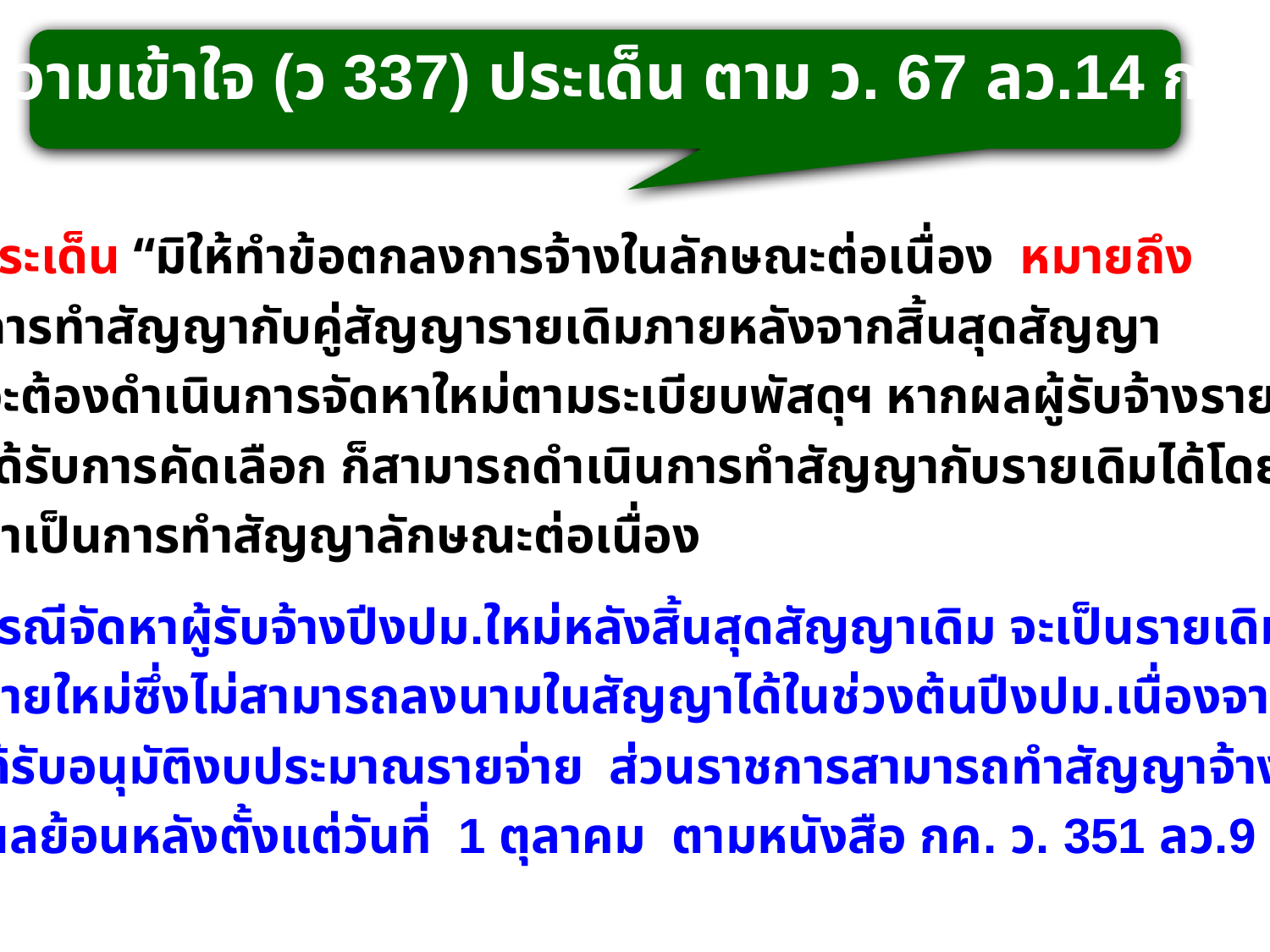

ซ้อมความเข้าใจ (ว 337) ประเด็น ตาม ว. 67 ลว.14 กค. 53
2. ประเด็น “มิให้ทำข้อตกลงการจ้างในลักษณะต่อเนื่อง  หมายถึง
     การทำสัญญากับคู่สัญญารายเดิมภายหลังจากสิ้นสุดสัญญา
     จะต้องดำเนินการจัดหาใหม่ตามระเบียบพัสดุฯ หากผลผู้รับจ้างรายเดิม
     ได้รับการคัดเลือก ก็สามารถดำเนินการทำสัญญากับรายเดิมได้โดยไม่ถือ
     ว่าเป็นการทำสัญญาลักษณะต่อเนื่อง
3. กรณีจัดหาผู้รับจ้างปีงปม.ใหม่หลังสิ้นสุดสัญญาเดิม จะเป็นรายเดิมหรือ
     รายใหม่ซึ่งไม่สามารถลงนามในสัญญาได้ในช่วงต้นปีงปม.เนื่องจากยังไม่
    ได้รับอนุมัติงบประมาณรายจ่าย  ส่วนราชการสามารถทำสัญญาจ้างและมี
     ผลย้อนหลังตั้งแต่วันที่  1 ตุลาคม  ตามหนังสือ กค. ว. 351 ลว.9 กย.48

133